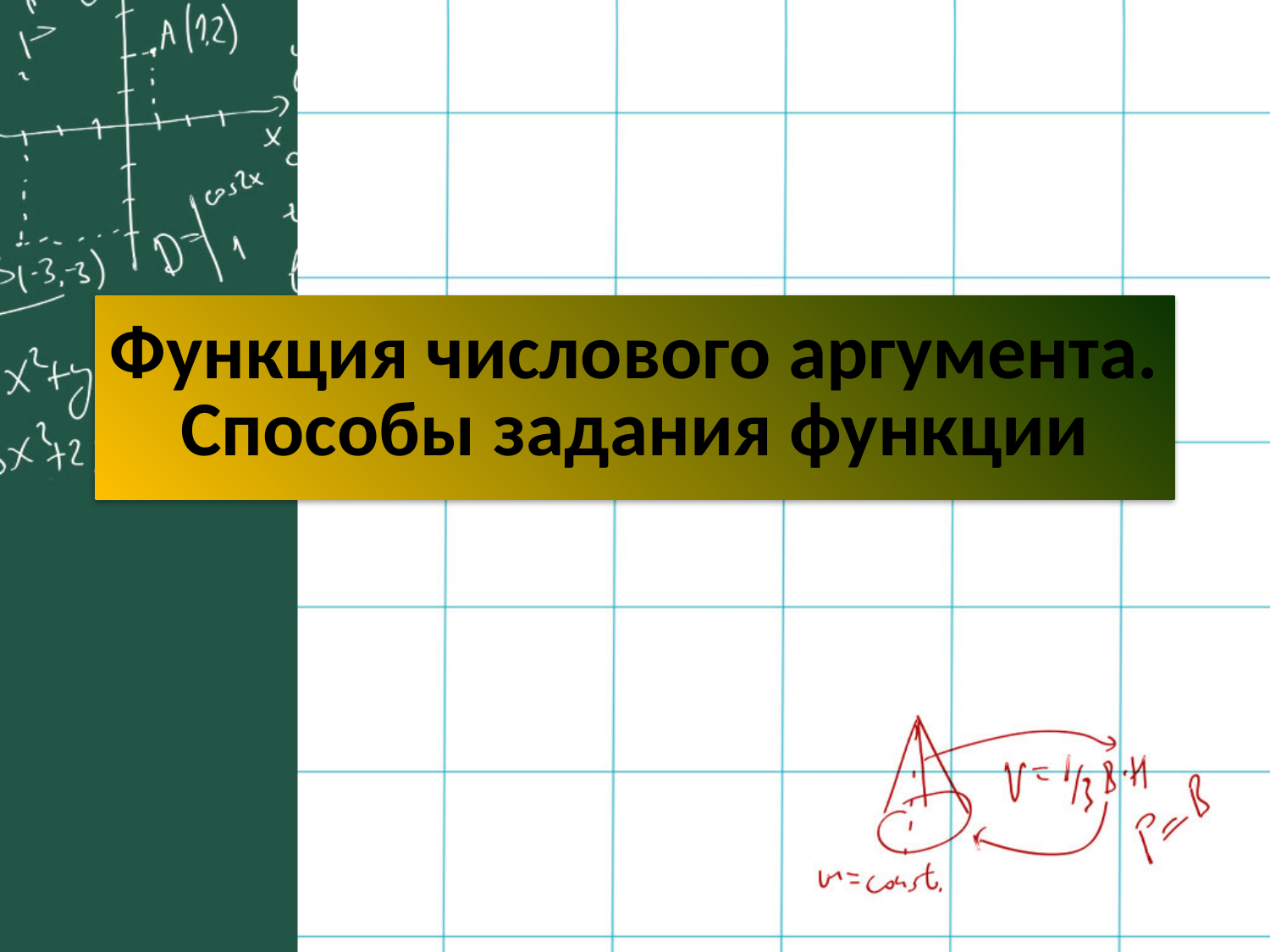

# Функция числового аргумента. Способы задания функции